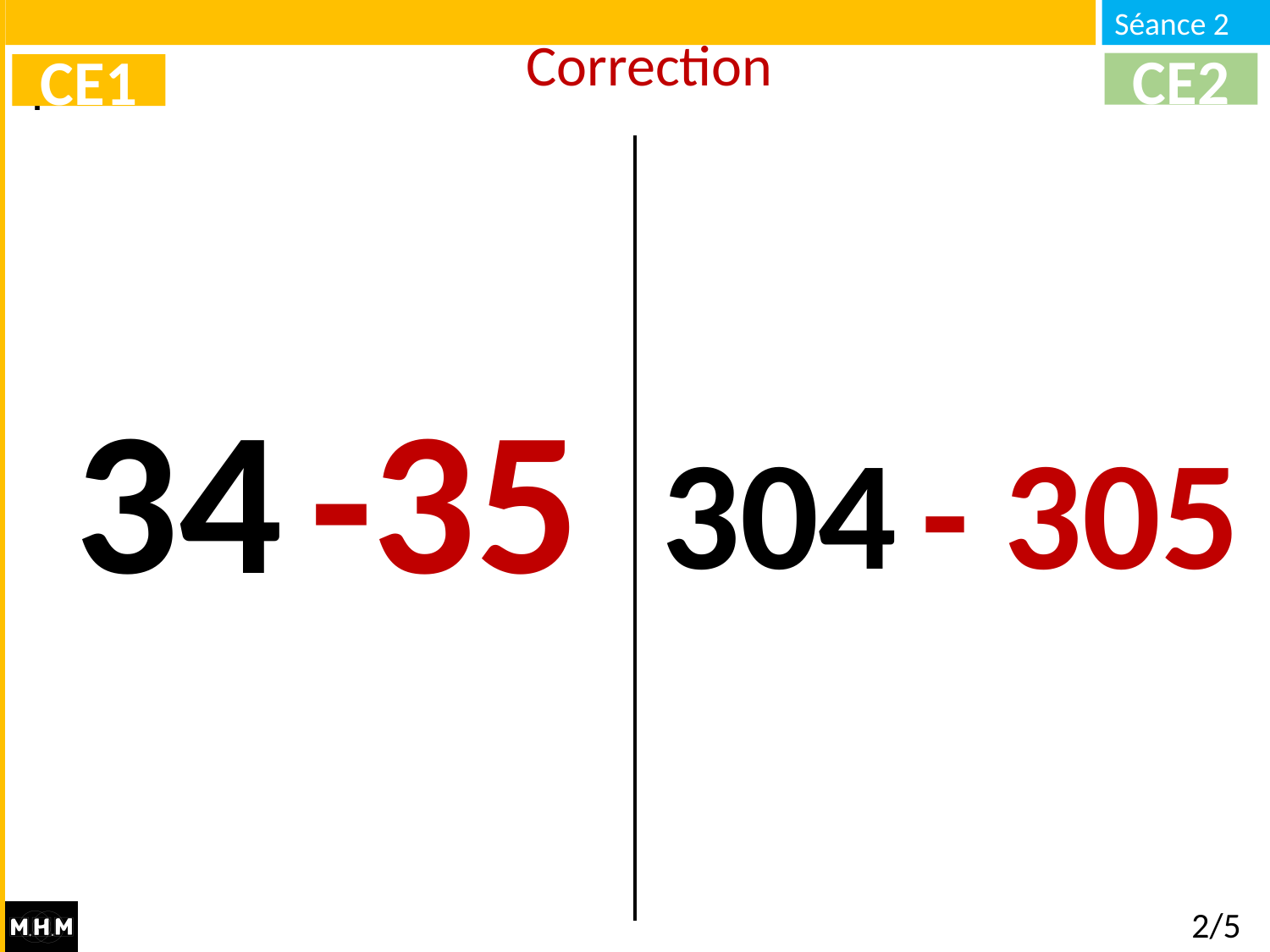

Correction
CE2
CE1
34
-35
304
- 305
2/5